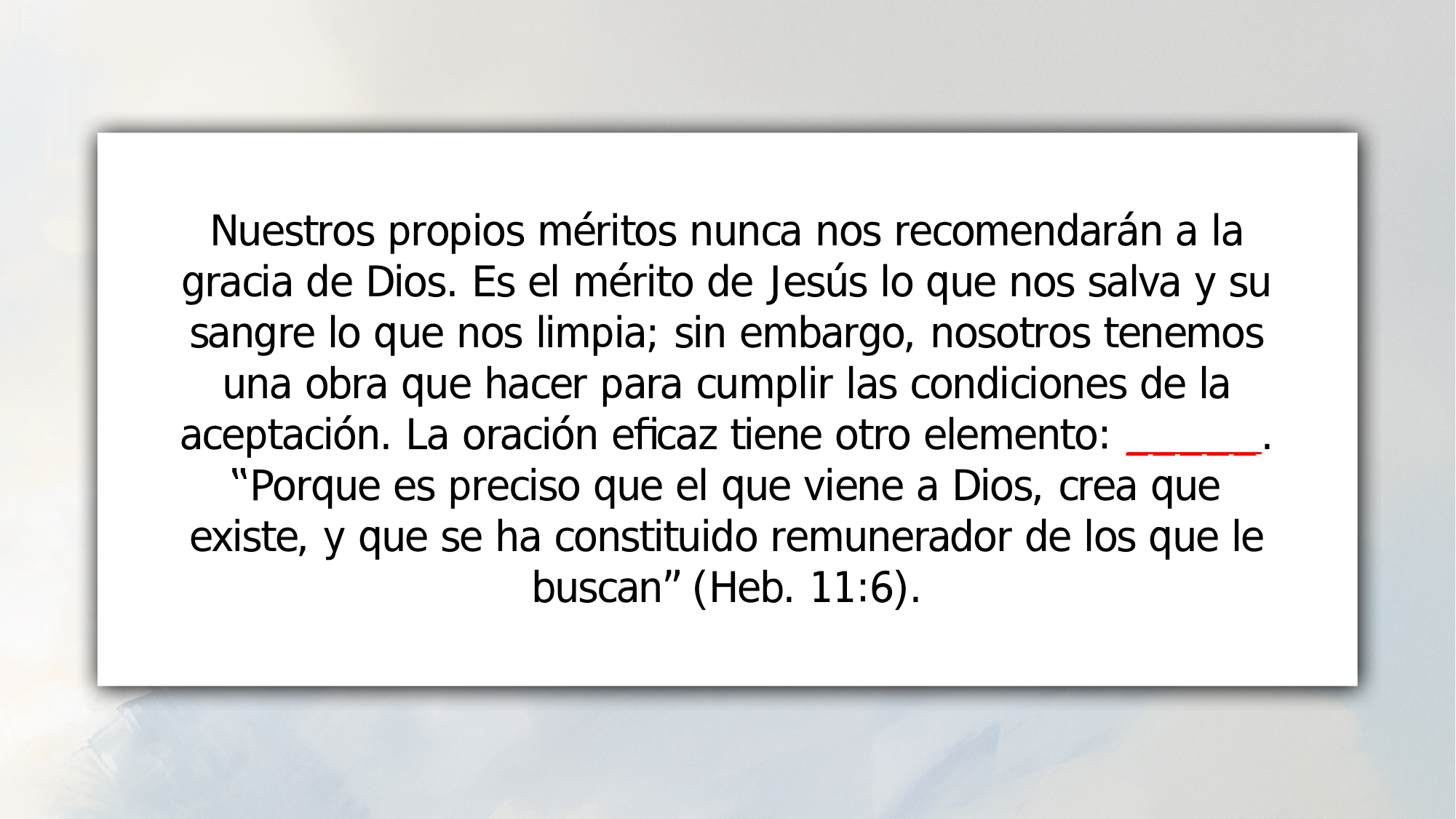

Nuestros propios méritos nunca nos recomendarán a la gracia de Dios. Es el mérito de Jesús lo que nos salva y su sangre lo que nos limpia; sin embargo, nosotros tenemos una obra que hacer para cumplir las condiciones de la aceptación. La oración eficaz tiene otro elemento: _____.
“Porque es preciso que el que viene a Dios, crea que existe, y que se ha constituido remunerador de los que le buscan” (Heb. 11:6).